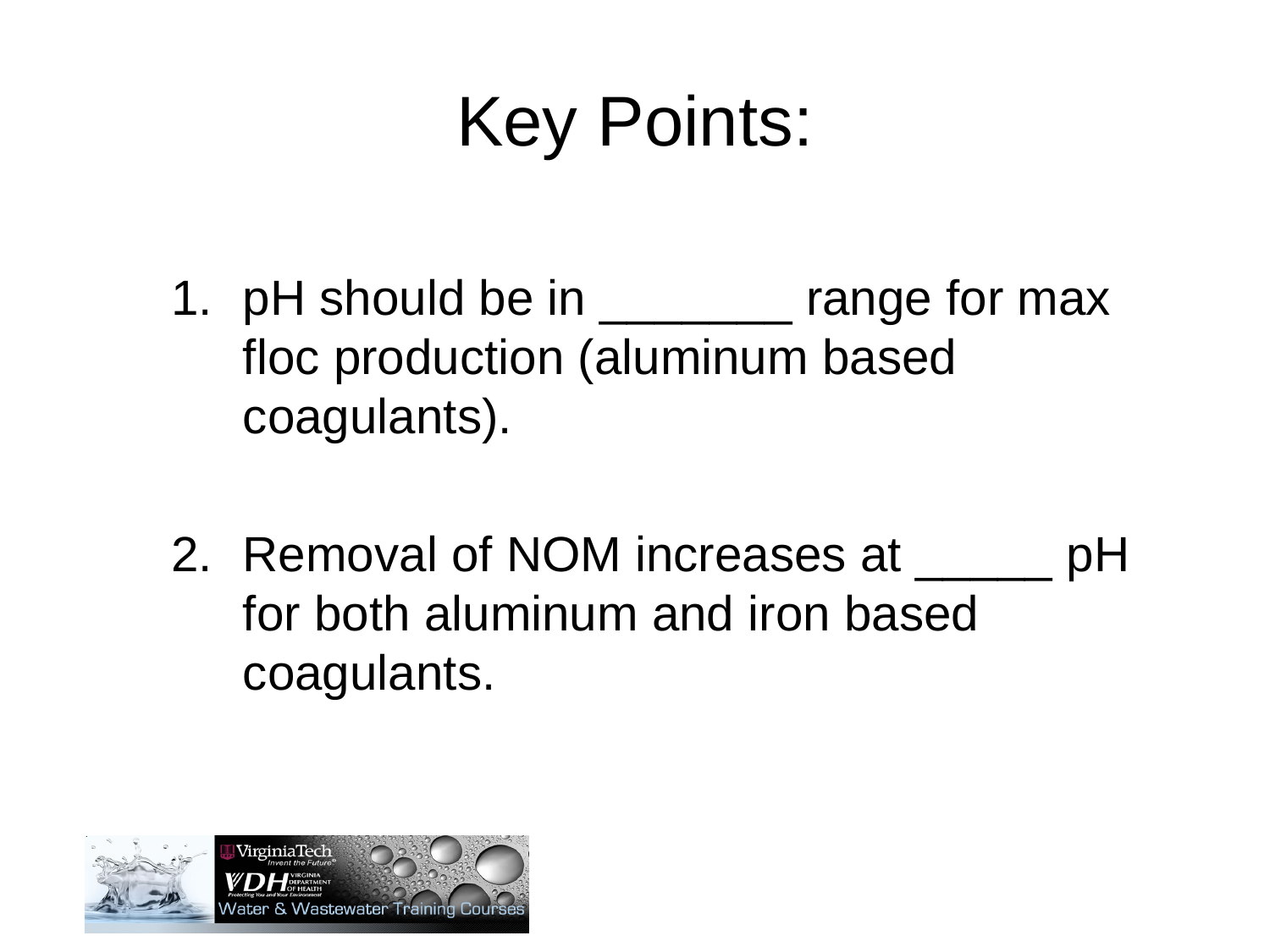

# Key Points:

pH should be in _______ range for max floc production (aluminum based coagulants).

Removal of NOM increases at _____ pH for both aluminum and iron based coagulants.